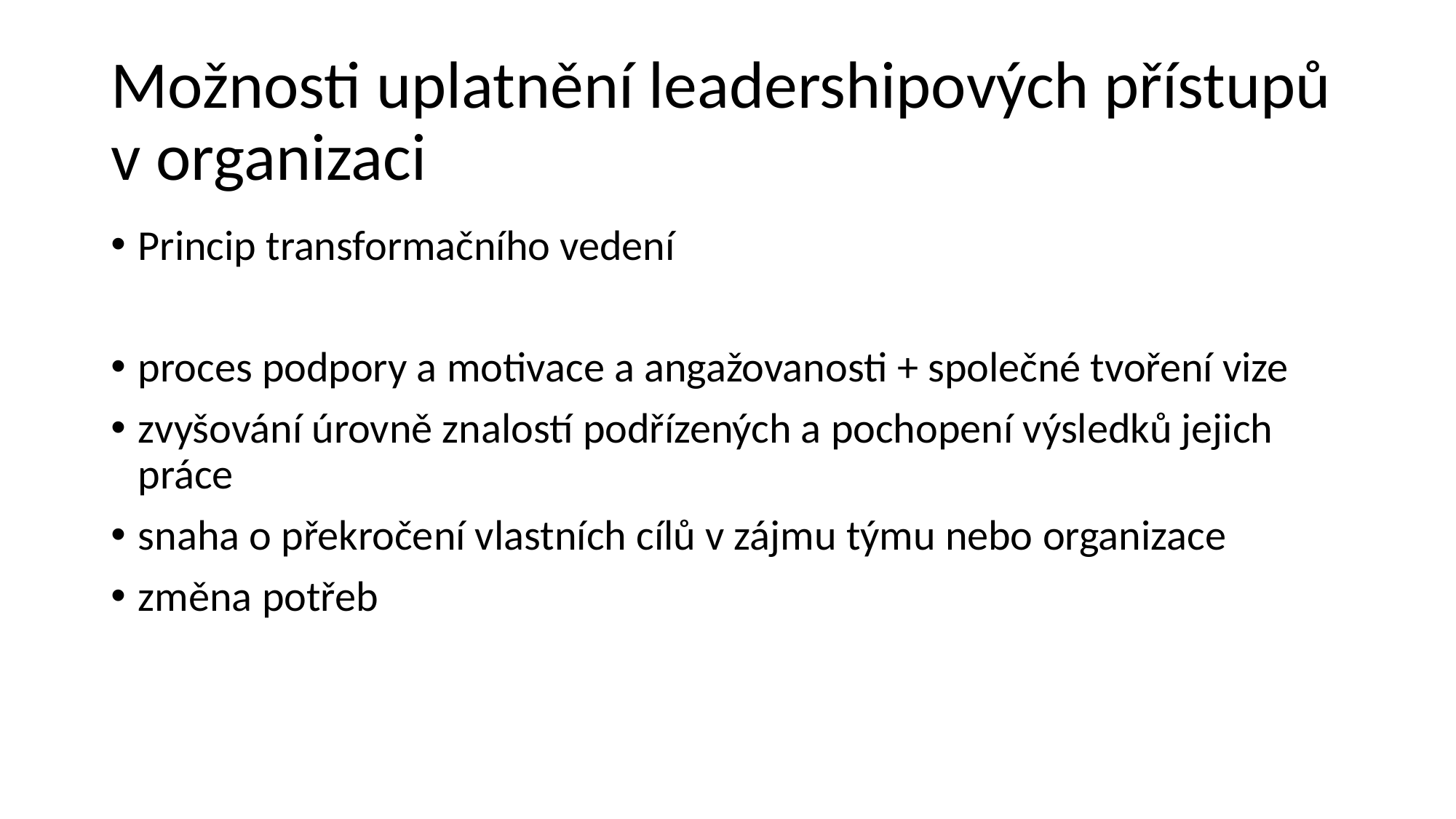

# Možnosti uplatnění leadershipových přístupů v organizaci
Princip transformačního vedení

proces podpory a motivace a angažovanosti + společné tvoření vize
zvyšování úrovně znalostí podřízených a pochopení výsledků jejich práce
snaha o překročení vlastních cílů v zájmu týmu nebo organizace
změna potřeb